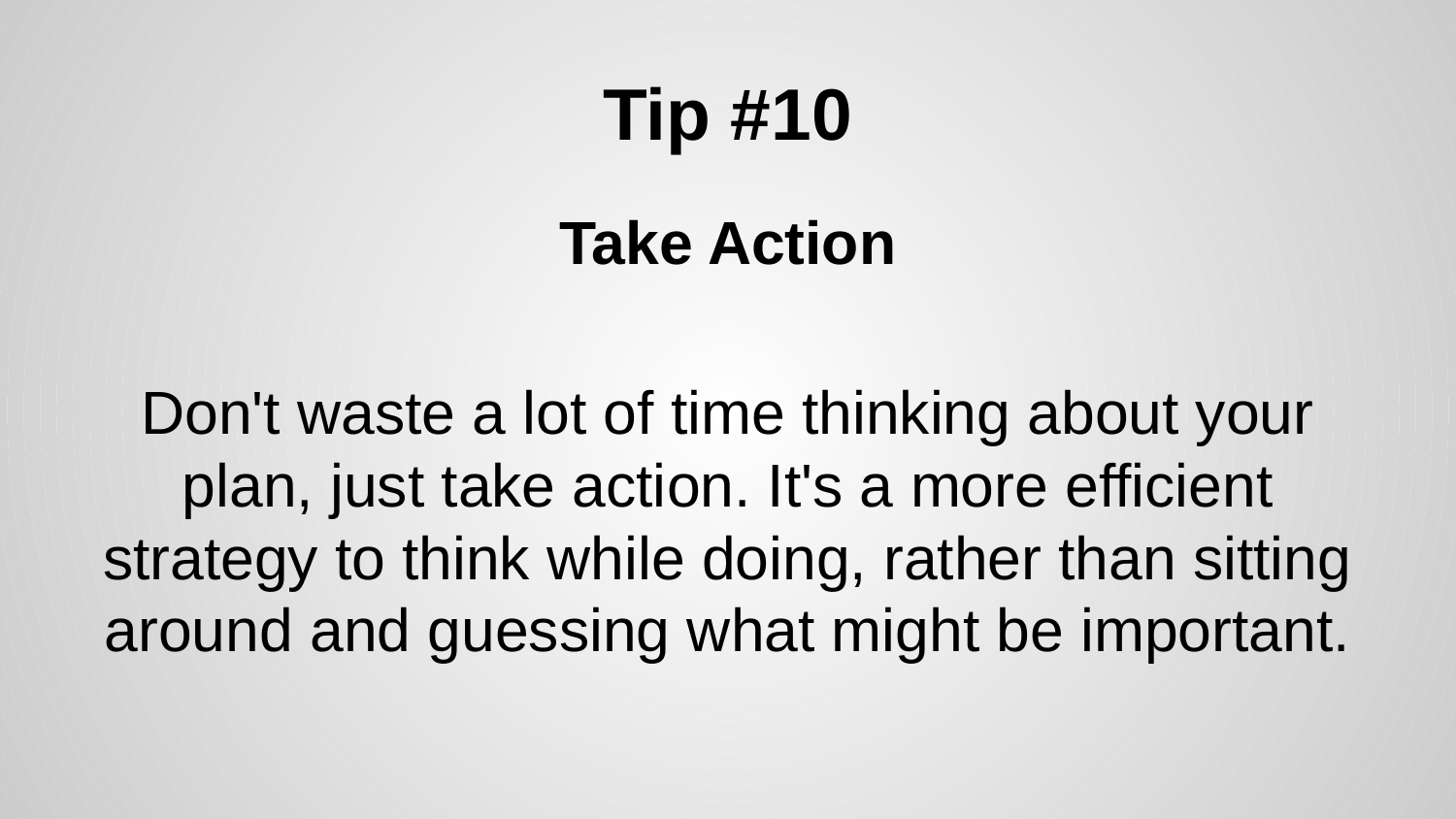

# Tip #10
Take Action

Don't waste a lot of time thinking about your plan, just take action. It's a more efficient strategy to think while doing, rather than sitting around and guessing what might be important.